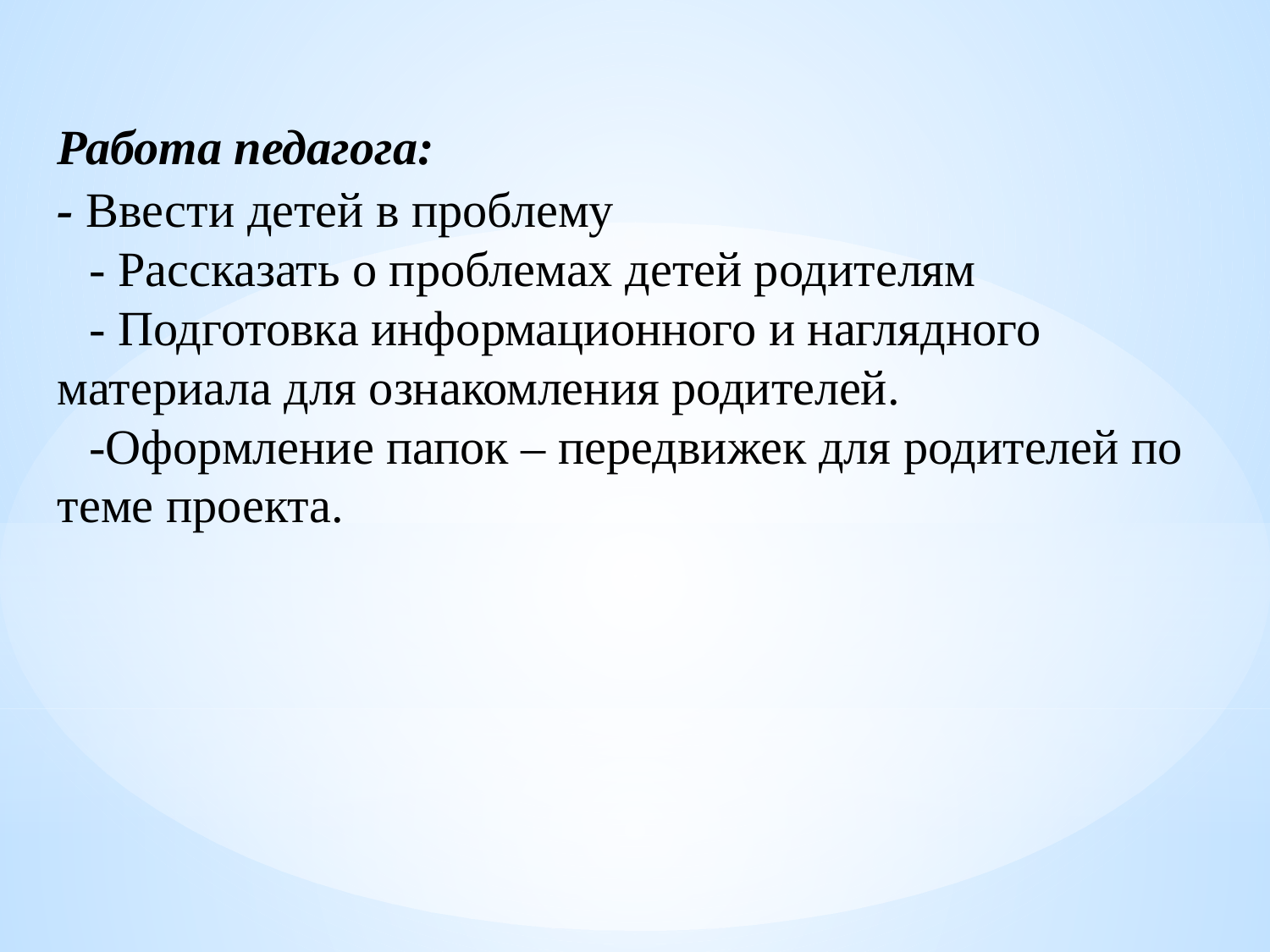

Работа педагога:
- Ввести детей в проблему
- Рассказать о проблемах детей родителям
- Подготовка информационного и наглядного материала для ознакомления родителей.
-Оформление папок – передвижек для родителей по теме проекта.